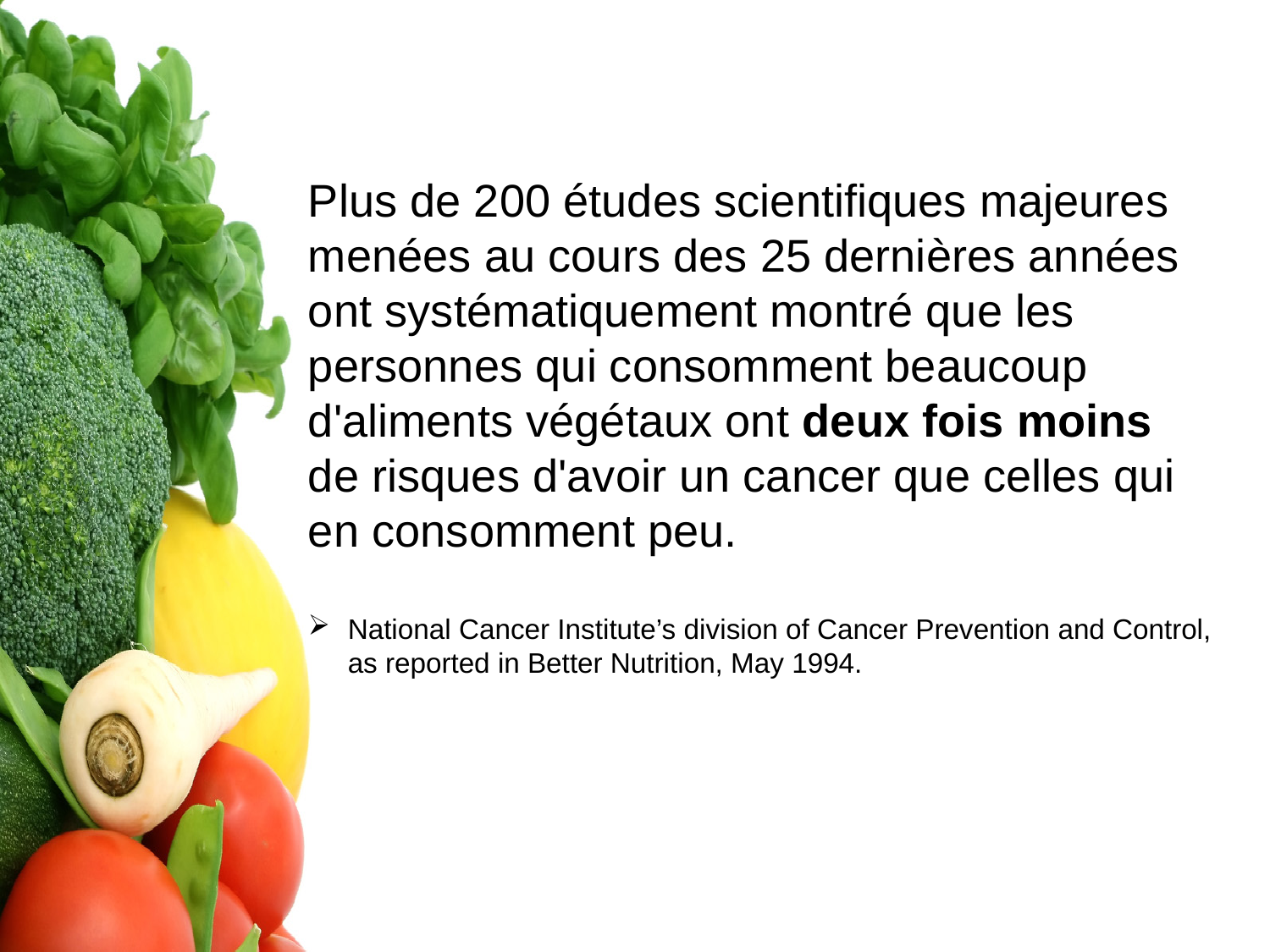

Plus de 200 études scientifiques majeures menées au cours des 25 dernières années ont systématiquement montré que les personnes qui consomment beaucoup d'aliments végétaux ont deux fois moins de risques d'avoir un cancer que celles qui en consomment peu.

National Cancer Institute’s division of Cancer Prevention and Control, as reported in Better Nutrition, May 1994.